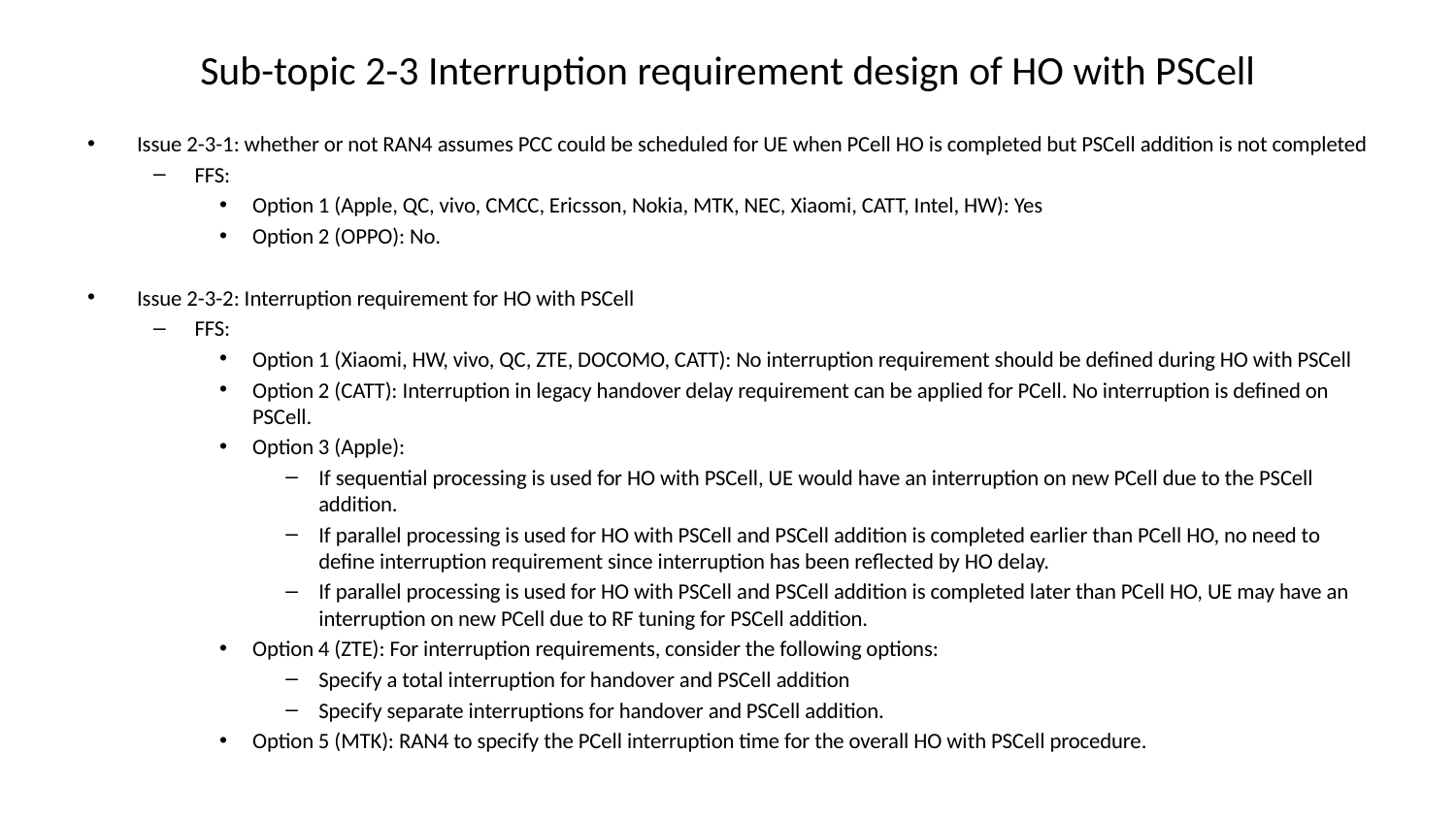

# Sub-topic 2-3 Interruption requirement design of HO with PSCell
Issue 2-3-1: whether or not RAN4 assumes PCC could be scheduled for UE when PCell HO is completed but PSCell addition is not completed
FFS:
Option 1 (Apple, QC, vivo, CMCC, Ericsson, Nokia, MTK, NEC, Xiaomi, CATT, Intel, HW): Yes
Option 2 (OPPO): No.

Issue 2-3-2: Interruption requirement for HO with PSCell
FFS:
Option 1 (Xiaomi, HW, vivo, QC, ZTE, DOCOMO, CATT): No interruption requirement should be defined during HO with PSCell
Option 2 (CATT): Interruption in legacy handover delay requirement can be applied for PCell. No interruption is defined on PSCell.
Option 3 (Apple):
If sequential processing is used for HO with PSCell, UE would have an interruption on new PCell due to the PSCell addition.
If parallel processing is used for HO with PSCell and PSCell addition is completed earlier than PCell HO, no need to define interruption requirement since interruption has been reflected by HO delay.
If parallel processing is used for HO with PSCell and PSCell addition is completed later than PCell HO, UE may have an interruption on new PCell due to RF tuning for PSCell addition.
Option 4 (ZTE): For interruption requirements, consider the following options:
Specify a total interruption for handover and PSCell addition
Specify separate interruptions for handover and PSCell addition.
Option 5 (MTK): RAN4 to specify the PCell interruption time for the overall HO with PSCell procedure.